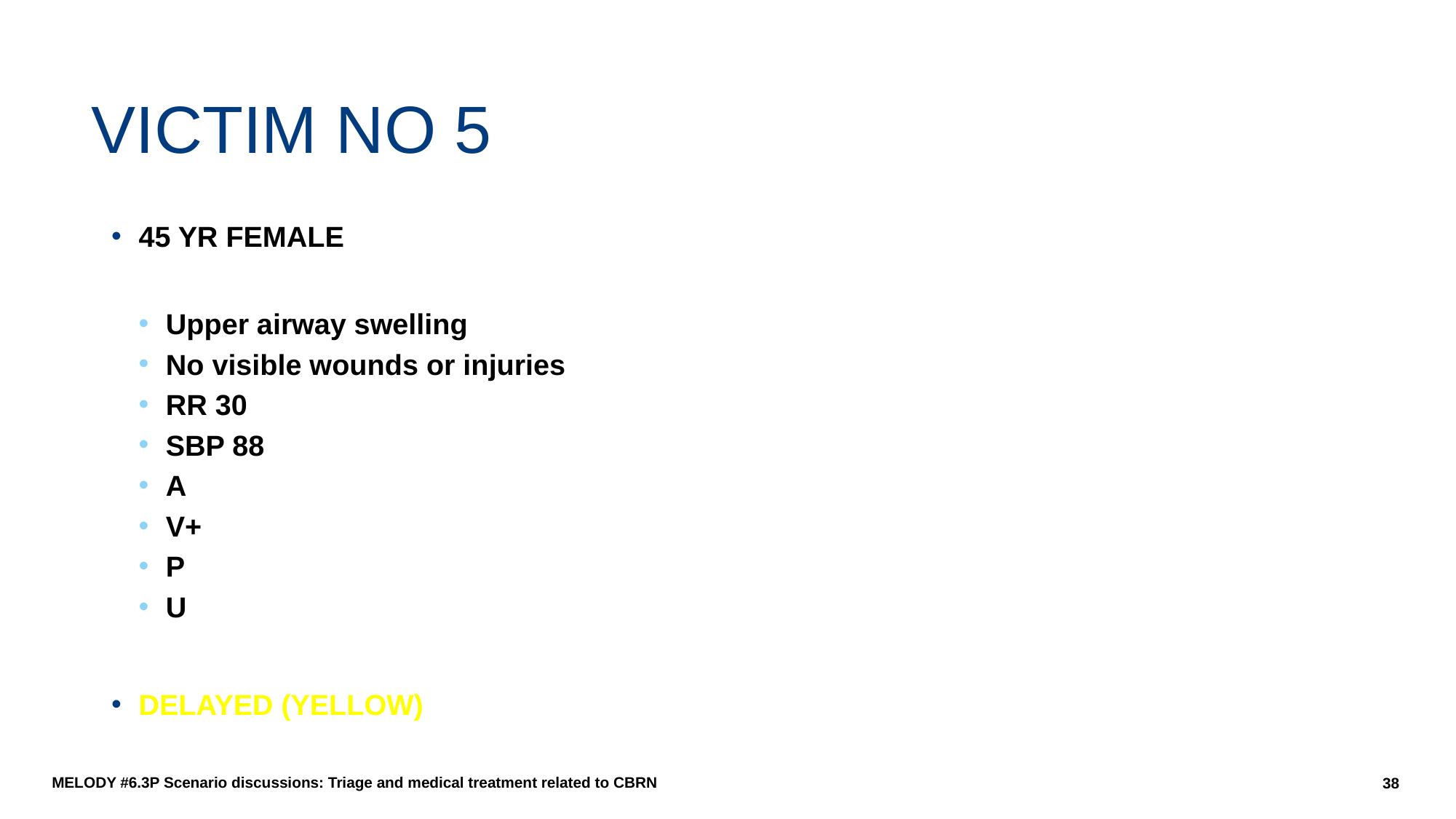

# VICTIM NO 5
45 YR FEMALE

Upper airway swelling
No visible wounds or injuries
RR 30
SBP 88
A
V+
P
U

DELAYED (YELLOW)

MELODY #6.3P Scenario discussions: Triage and medical treatment related to CBRN
38